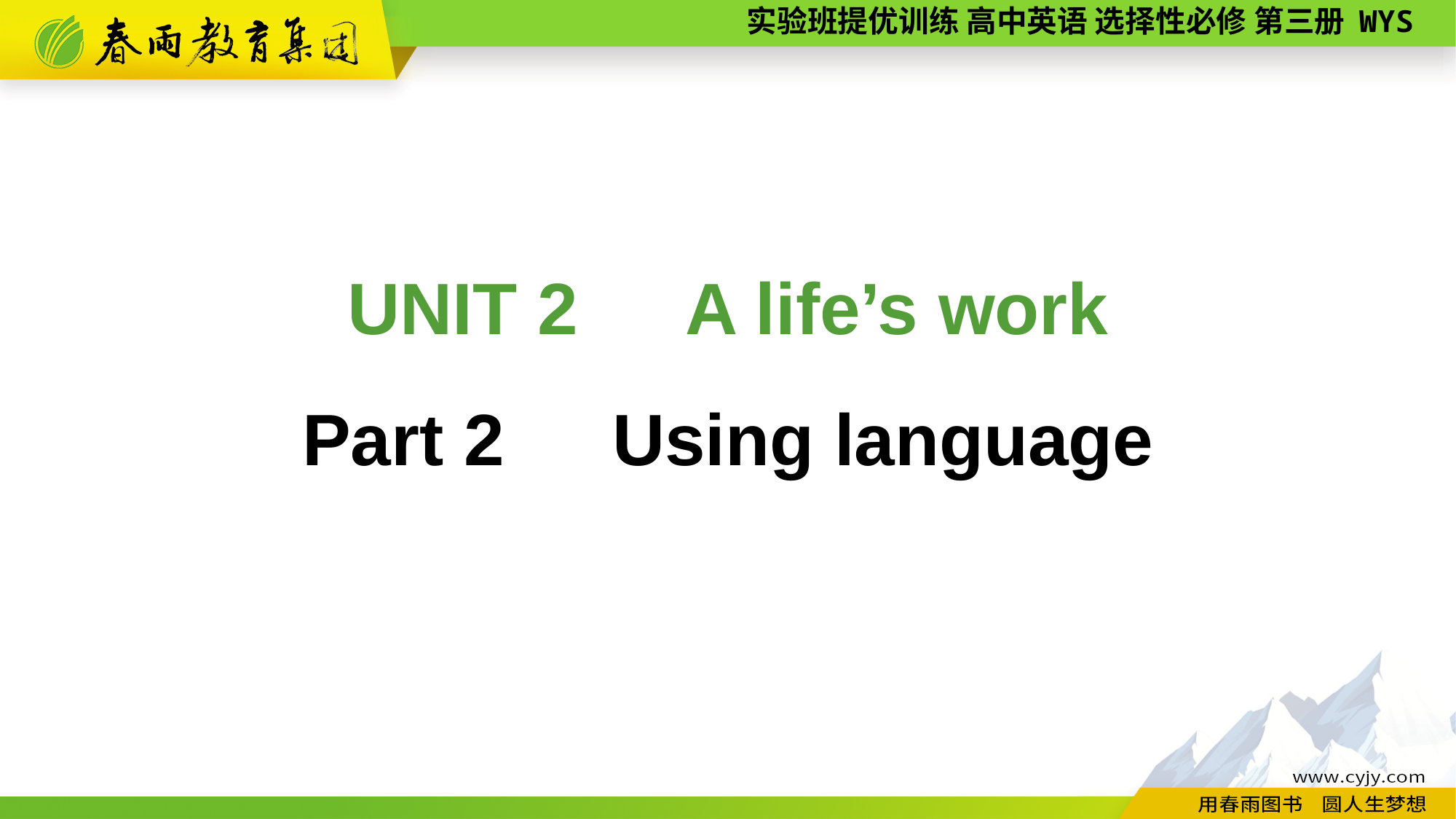

UNIT 2　A life’s work
Part 2　Using language